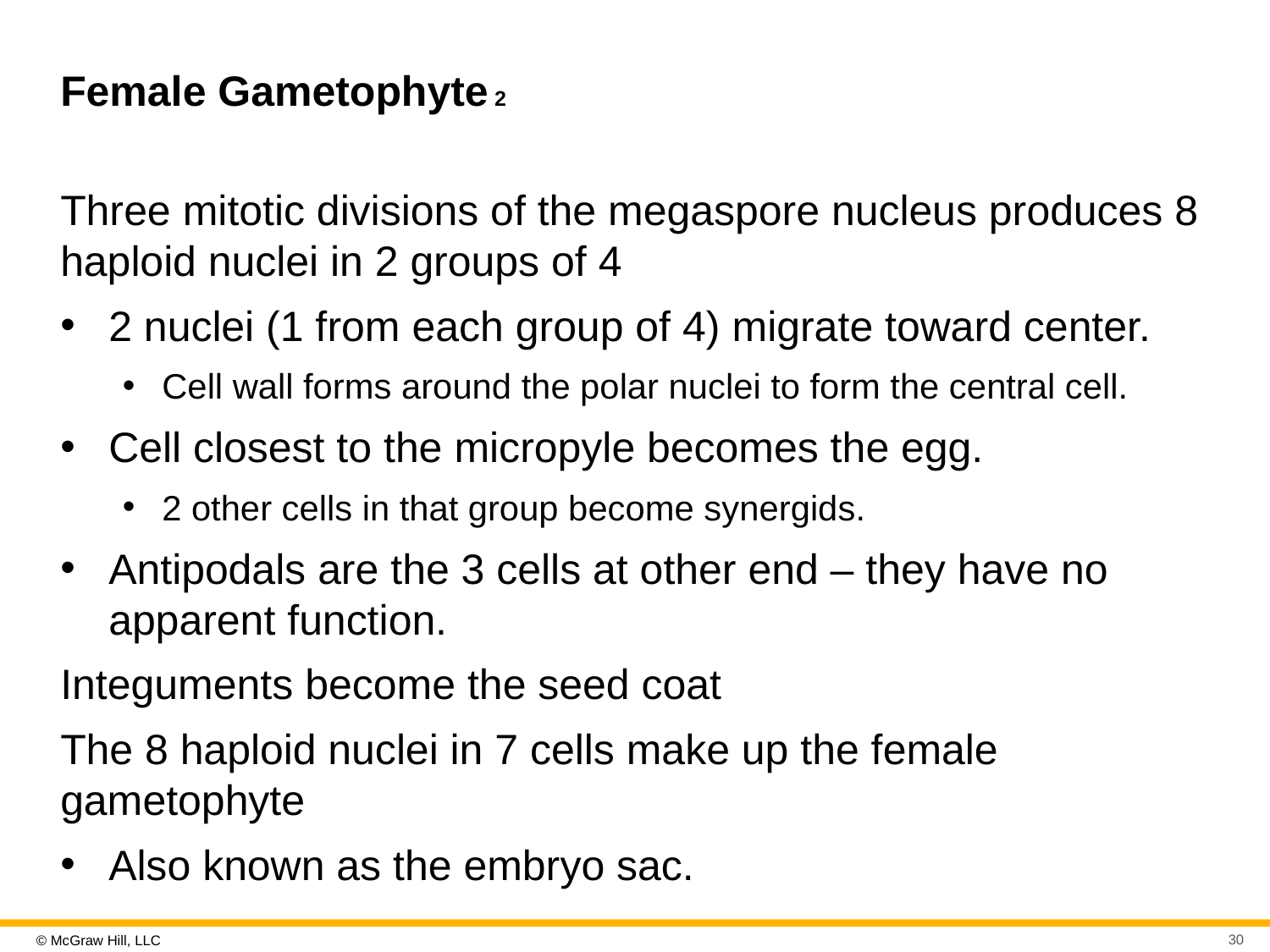

# Female Gametophyte 2
Three mitotic divisions of the megaspore nucleus produces 8 haploid nuclei in 2 groups of 4
2 nuclei (1 from each group of 4) migrate toward center.
Cell wall forms around the polar nuclei to form the central cell.
Cell closest to the micropyle becomes the egg.
2 other cells in that group become synergids.
Antipodals are the 3 cells at other end – they have no apparent function.
Integuments become the seed coat
The 8 haploid nuclei in 7 cells make up the female gametophyte
Also known as the embryo sac.
30